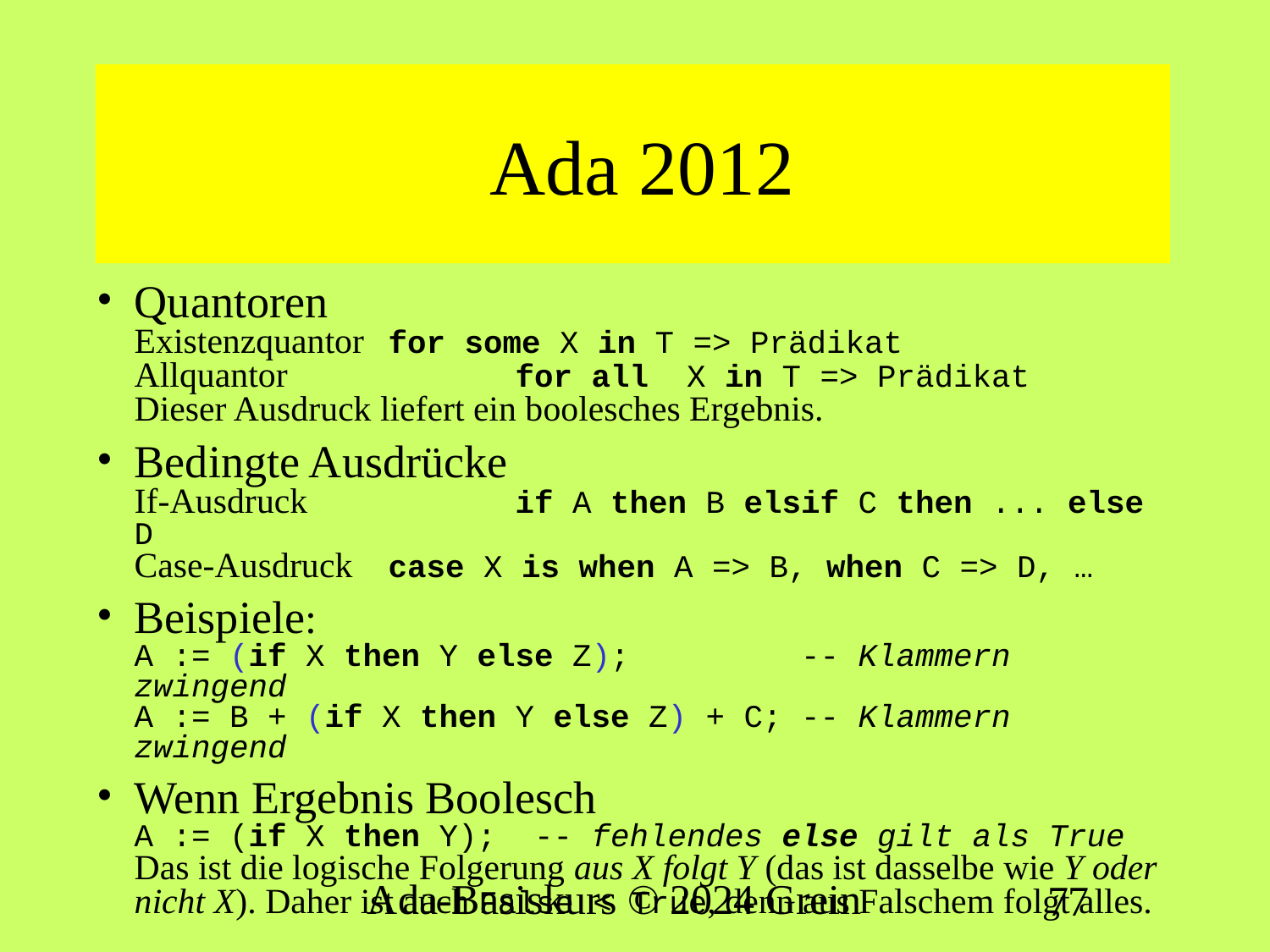

# Ada 2012
Quantoren
Existenzquantor	for some X in T => Prädikat
Allquantor		for all  X in T => Prädikat
Dieser Ausdruck liefert ein boolesches Ergebnis.
Bedingte Ausdrücke
If-Ausdruck		if A then B elsif C then ... else D
Case-Ausdruck	case X is when A => B, when C => D, …
Beispiele:
A := (if X then Y else Z);         -- Klammern zwingend
A := B + (if X then Y else Z) + C; -- Klammern zwingend
Wenn Ergebnis Boolesch
A := (if X then Y);  -- fehlendes else gilt als True
Das ist die logische Folgerung aus X folgt Y (das ist dasselbe wie Y oder nicht X). Daher ist auch False < True, denn aus Falschem folgt alles.
Ada-Basiskurs © 2024 Grein
77